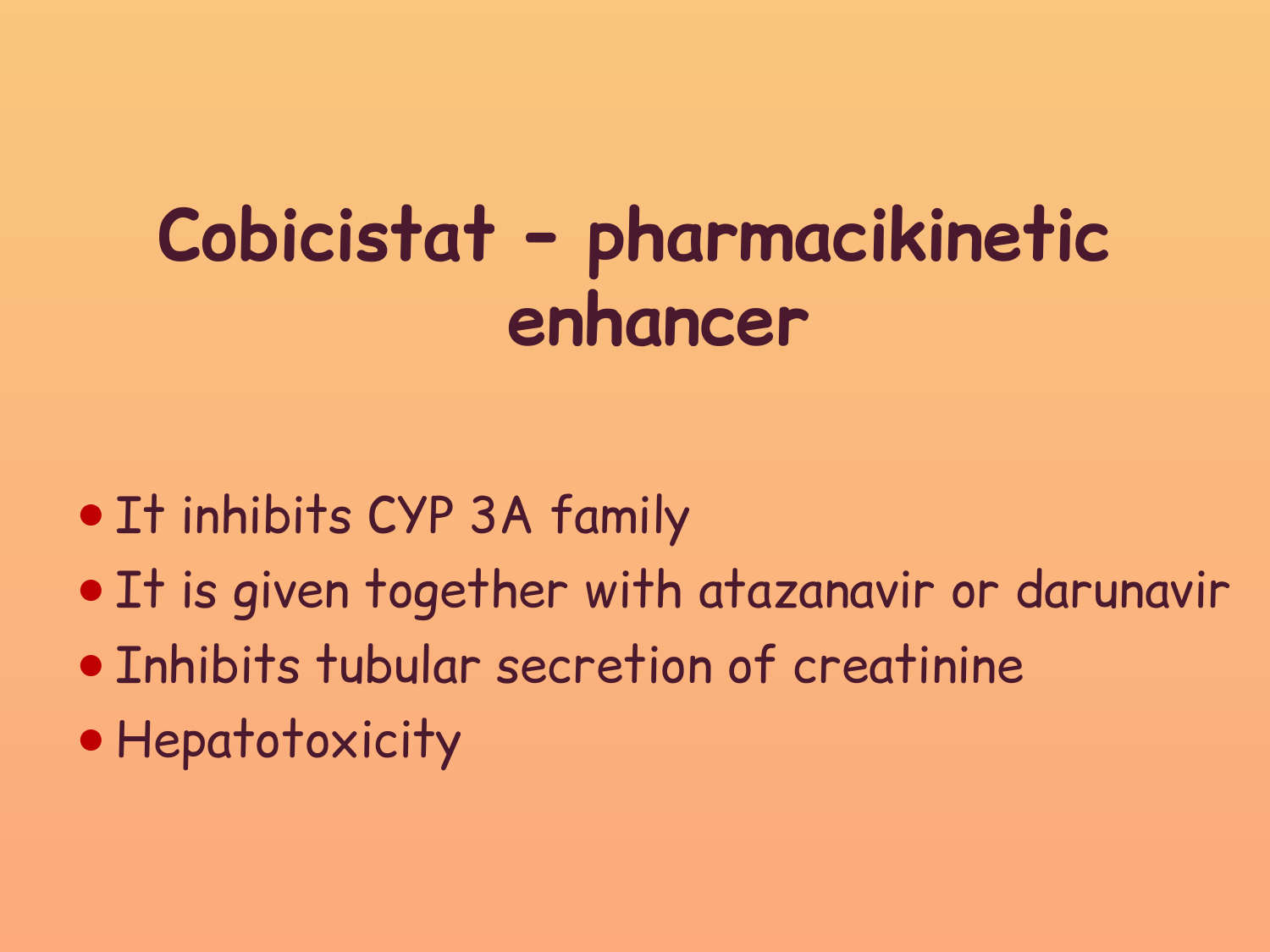

Cobicistat – pharmacikinetic enhancer

It inhibits CYP 3A family
It is given together with atazanavir or darunavir
Inhibits tubular secretion of creatinine
Hepatotoxicity

#